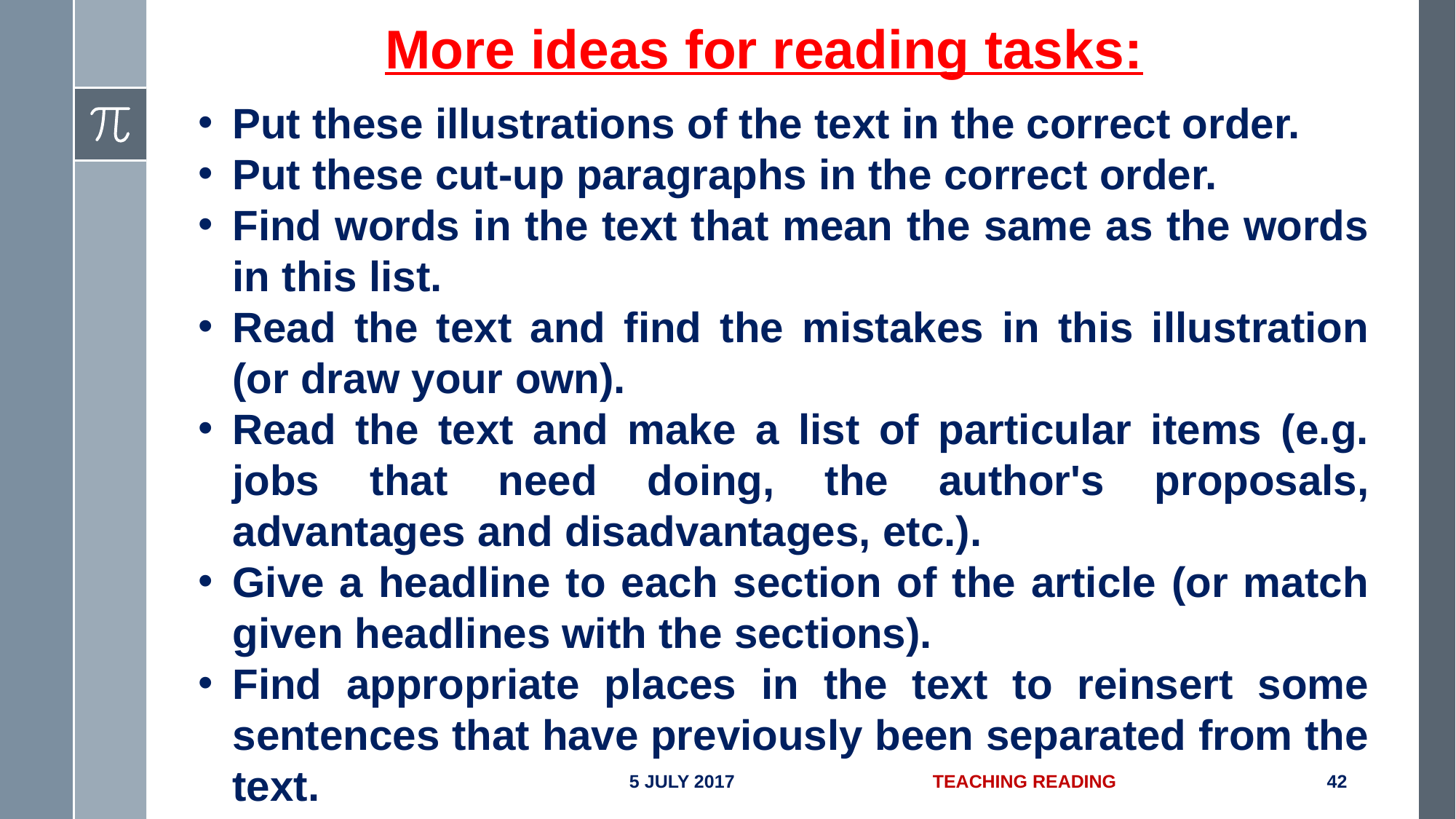

# More ideas for reading tasks:
Put these illustrations of the text in the correct order.
Put these cut-up paragraphs in the correct order.
Find words in the text that mean the same as the words in this list.
Read the text and find the mistakes in this illustration (or draw your own).
Read the text and make a list of particular items (e.g. jobs that need doing, the author's proposals, advantages and disadvantages, etc.).
Give a headline to each section of the article (or match given headlines with the sections).
Find appropriate places in the text to reinsert some sentences that have previously been separated from the text.
5 July 2017
Teaching Reading
42